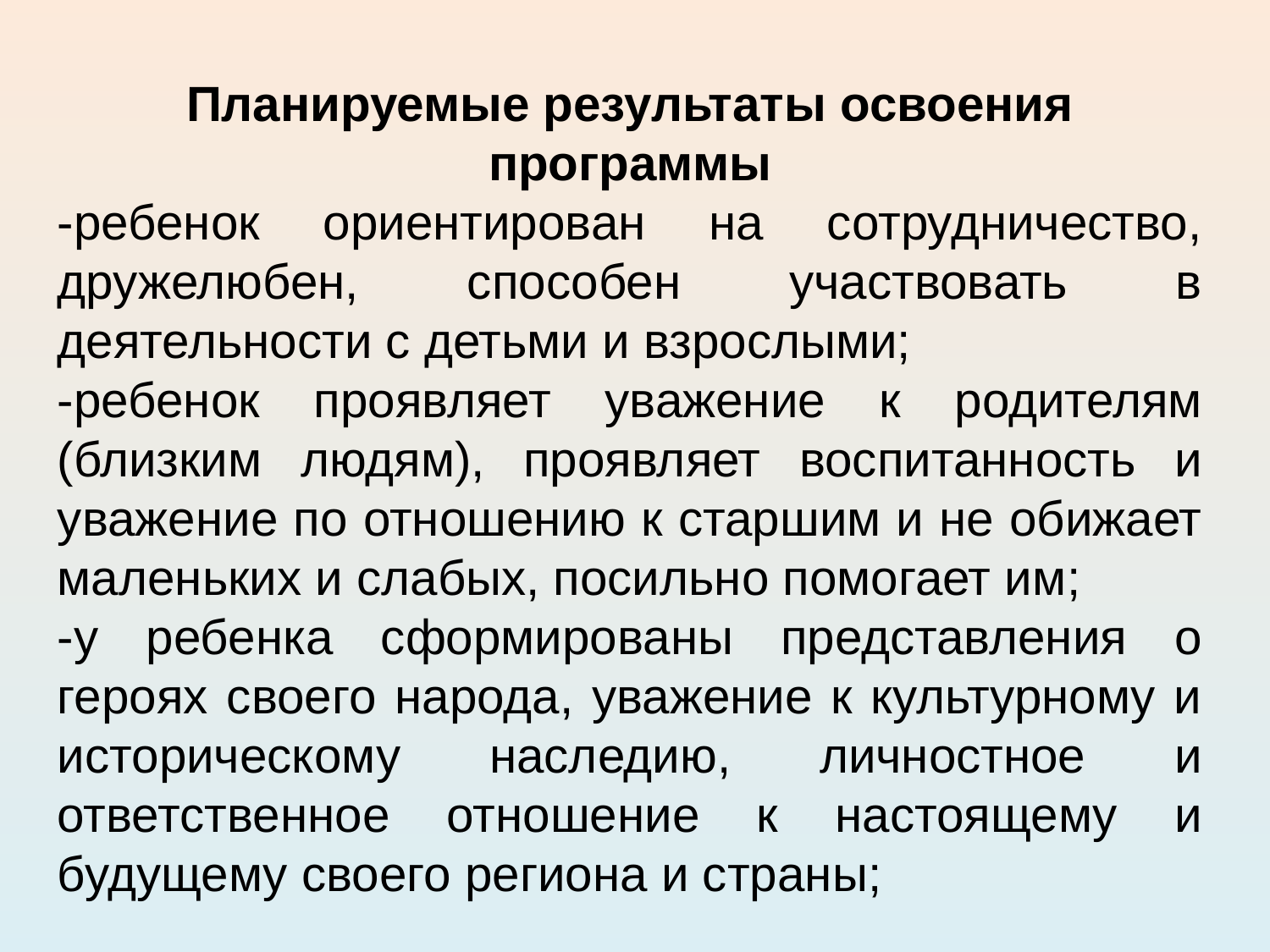

Планируемые результаты освоения программы
-ребенок ориентирован на сотрудничество, дружелюбен, способен участвовать в деятельности с детьми и взрослыми;
-ребенок проявляет уважение к родителям (близким людям), проявляет воспитанность и уважение по отношению к старшим и не обижает маленьких и слабых, посильно помогает им;
-у ребенка сформированы представления о героях своего народа, уважение к культурному и историческому наследию, личностное и ответственное отношение к настоящему и будущему своего региона и страны;